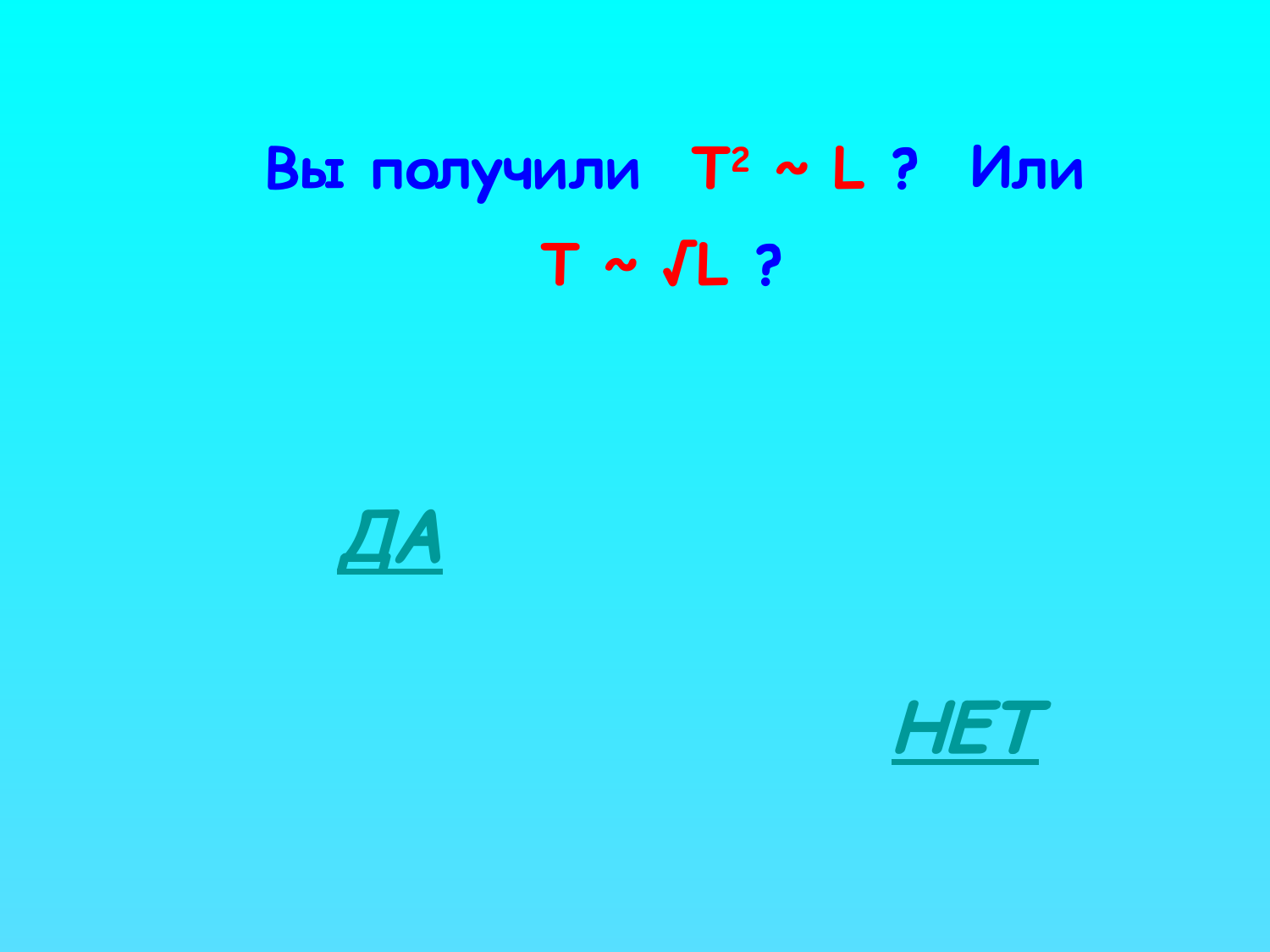

Вы получили  Т2 ~ L ?  Или
Т ~ √L ?
ДА
НЕТ